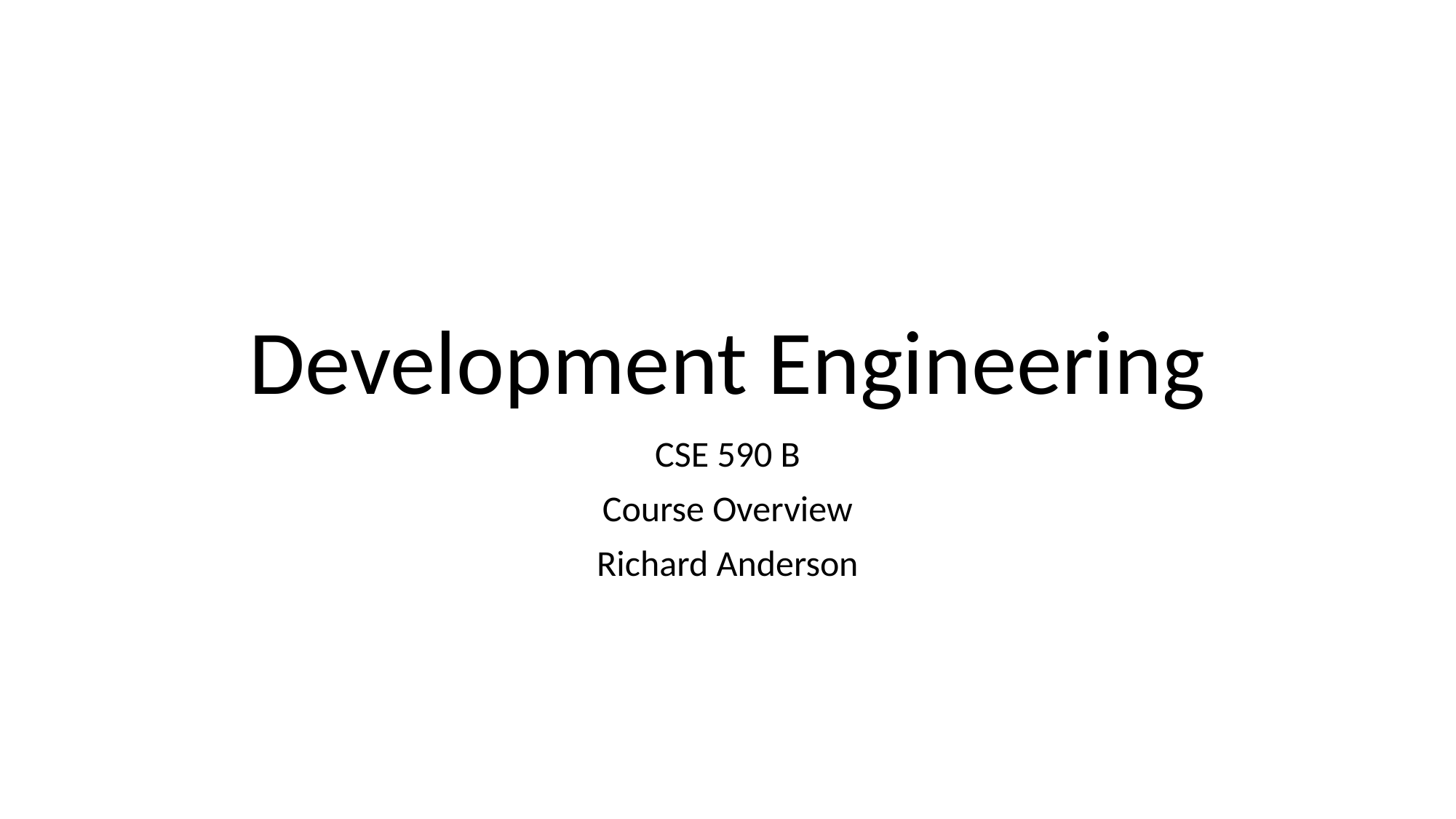

# Development Engineering
CSE 590 B
Course Overview
Richard Anderson